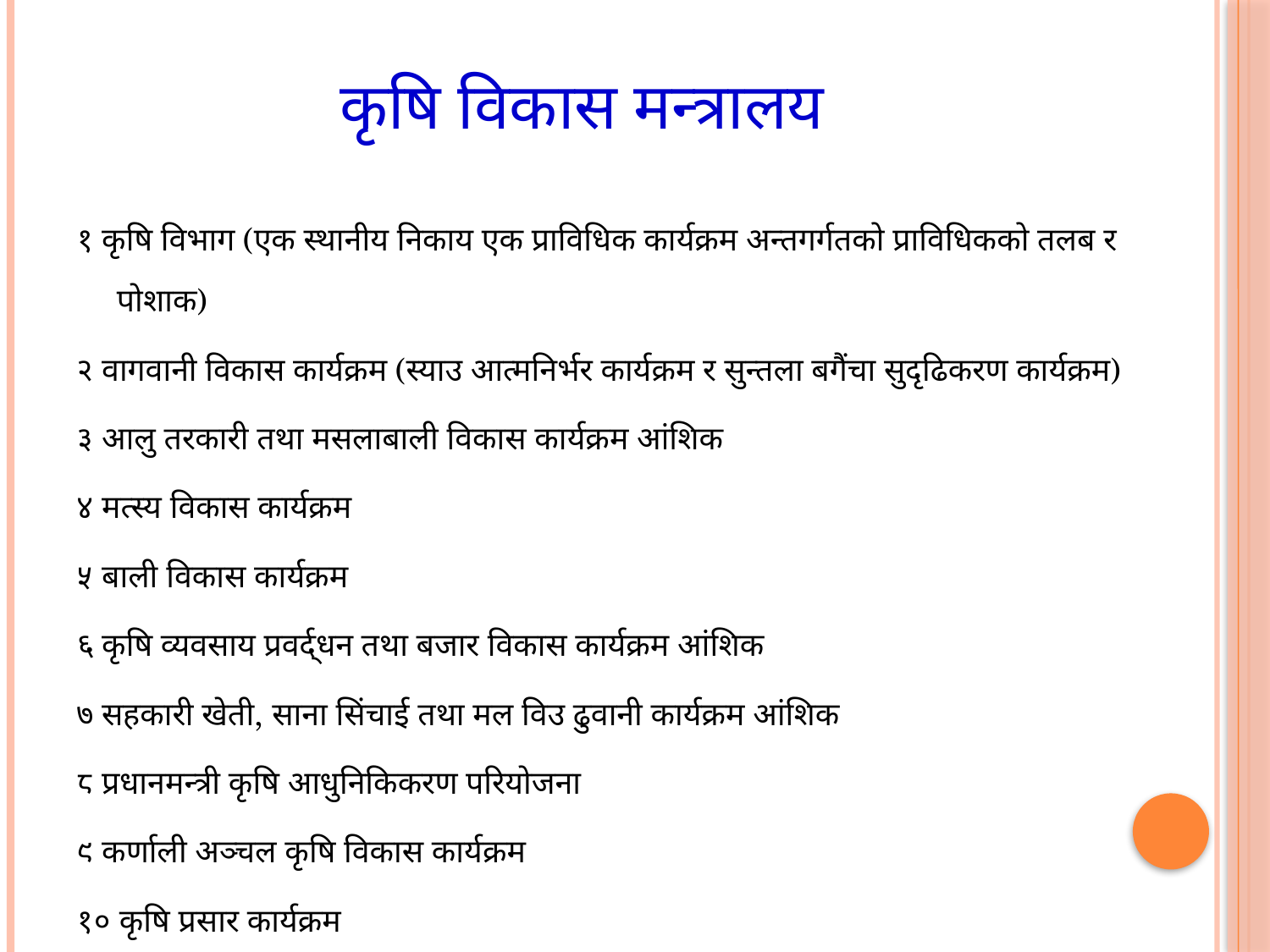

# कृषि विकास मन्त्रालय
१ कृषि विभाग (एक स्थानीय निकाय एक प्राविधिक कार्यक्रम अन्तगर्गतको प्राविधिकको तलब र पोशाक)
२ वागवानी विकास कार्यक्रम (स्याउ आत्मनिर्भर कार्यक्रम र सुन्तला बगैंचा सुदृढिकरण कार्यक्रम)
३ आलु तरकारी तथा मसलाबाली विकास कार्यक्रम आंशिक
४ मत्स्य विकास कार्यक्रम
५ बाली विकास कार्यक्रम
६ कृषि व्यवसाय प्रवर्द्धन तथा बजार विकास कार्यक्रम आंशिक
७ सहकारी खेती, साना सिंचाई तथा मल विउ ढुवानी कार्यक्रम आंशिक
८ प्रधानमन्त्री कृषि आधुनिकिकरण परियोजना
९ कर्णाली अञ्चल कृषि विकास कार्यक्रम
१० कृषि प्रसार कार्यक्रम